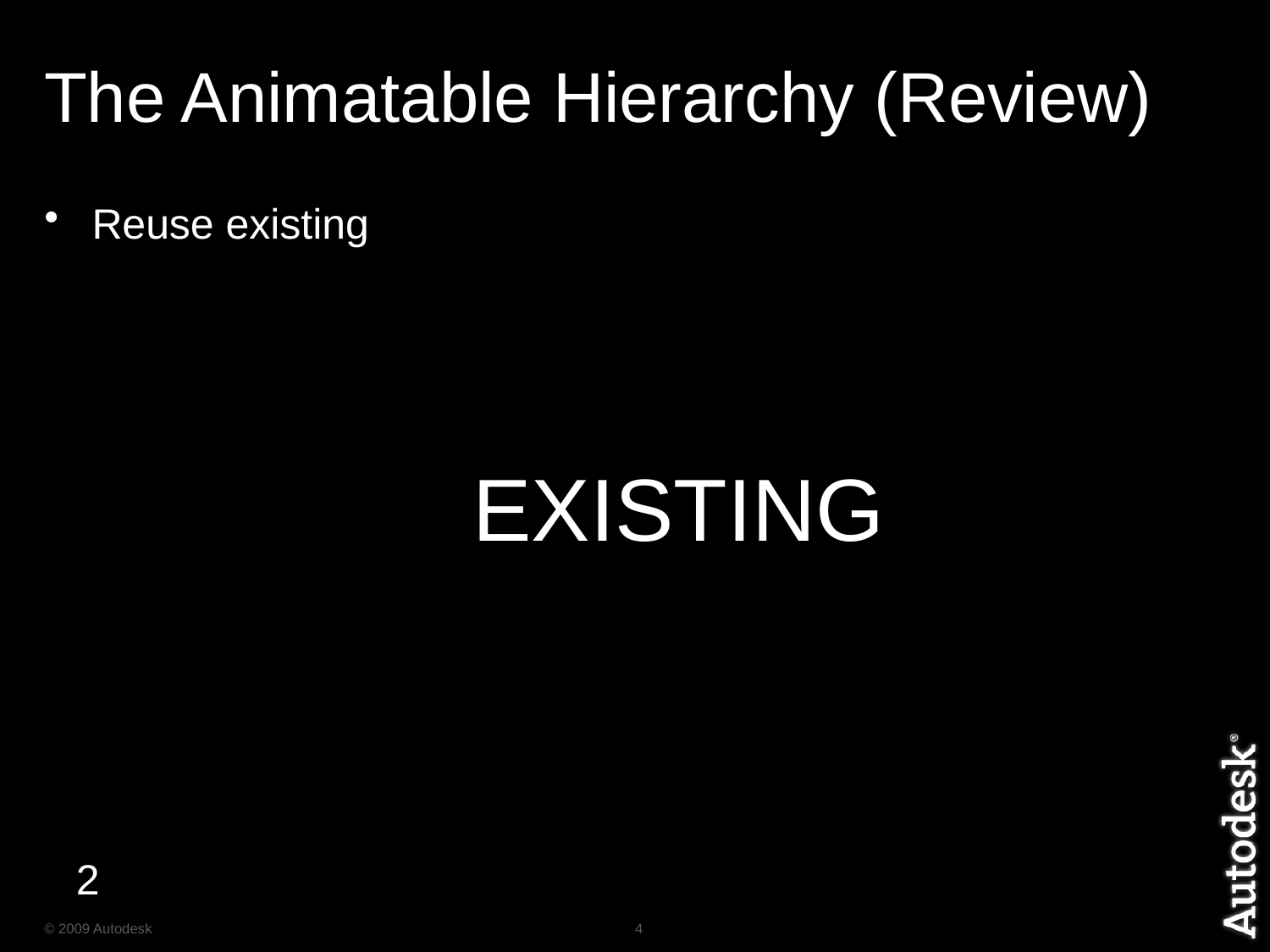

# The Animatable Hierarchy (Review)
Reuse existing

		EXISTING
2